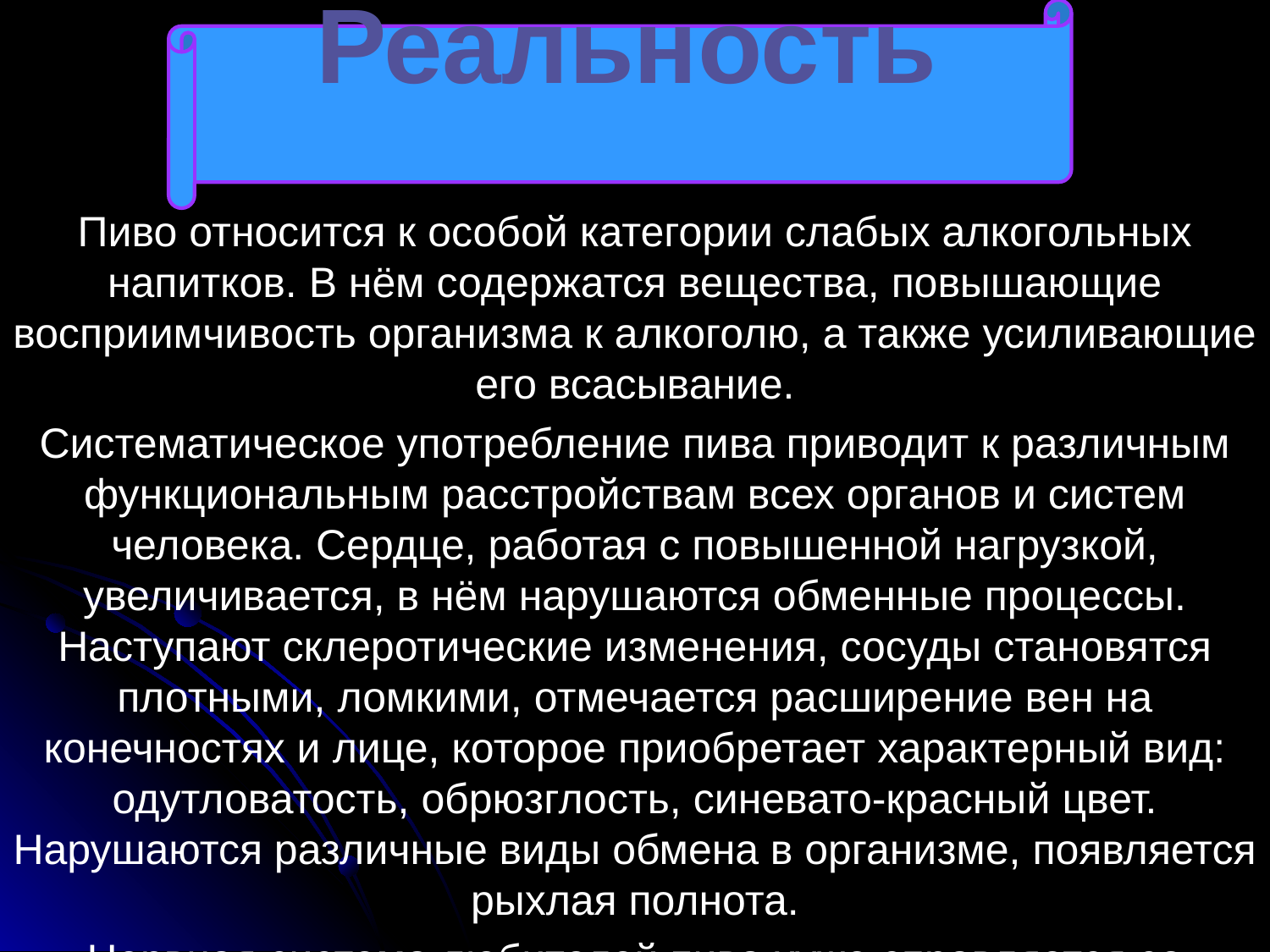

Реальность

Пиво относится к особой категории слабых алкогольных напитков. В нём содержатся вещества, повышающие восприимчивость организма к алкоголю, а также усиливающие его всасывание.
Систематическое употребление пива приводит к различным функциональным расстройствам всех органов и систем человека. Сердце, работая с повышенной нагрузкой, увеличивается, в нём нарушаются обменные процессы. Наступают склеротические изменения, сосуды становятся плотными, ломкими, отмечается расширение вен на конечностях и лице, которое приобретает характерный вид: одутловатость, обрюзглость, синевато-красный цвет. Нарушаются различные виды обмена в организме, появляется рыхлая полнота.
Нервная система любителей пива хуже справляется со стрессовыми ситуациями, легче подвергается различным заболеваниям. Постепенно развиваются все признаки алкогольной болезни без резких её проявлений.